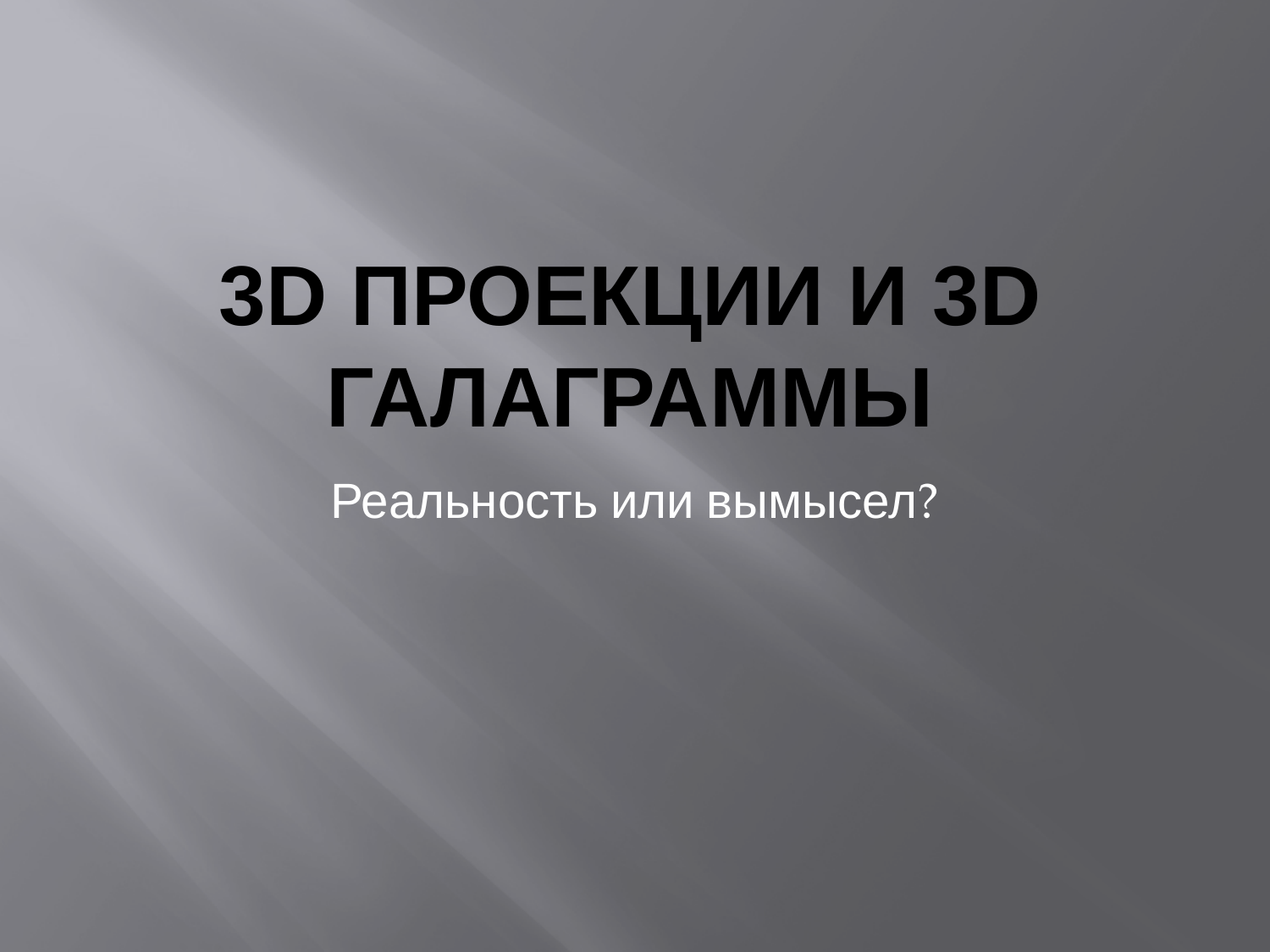

# 3D Проекции и 3d галаграммы
Реальность или вымысел?